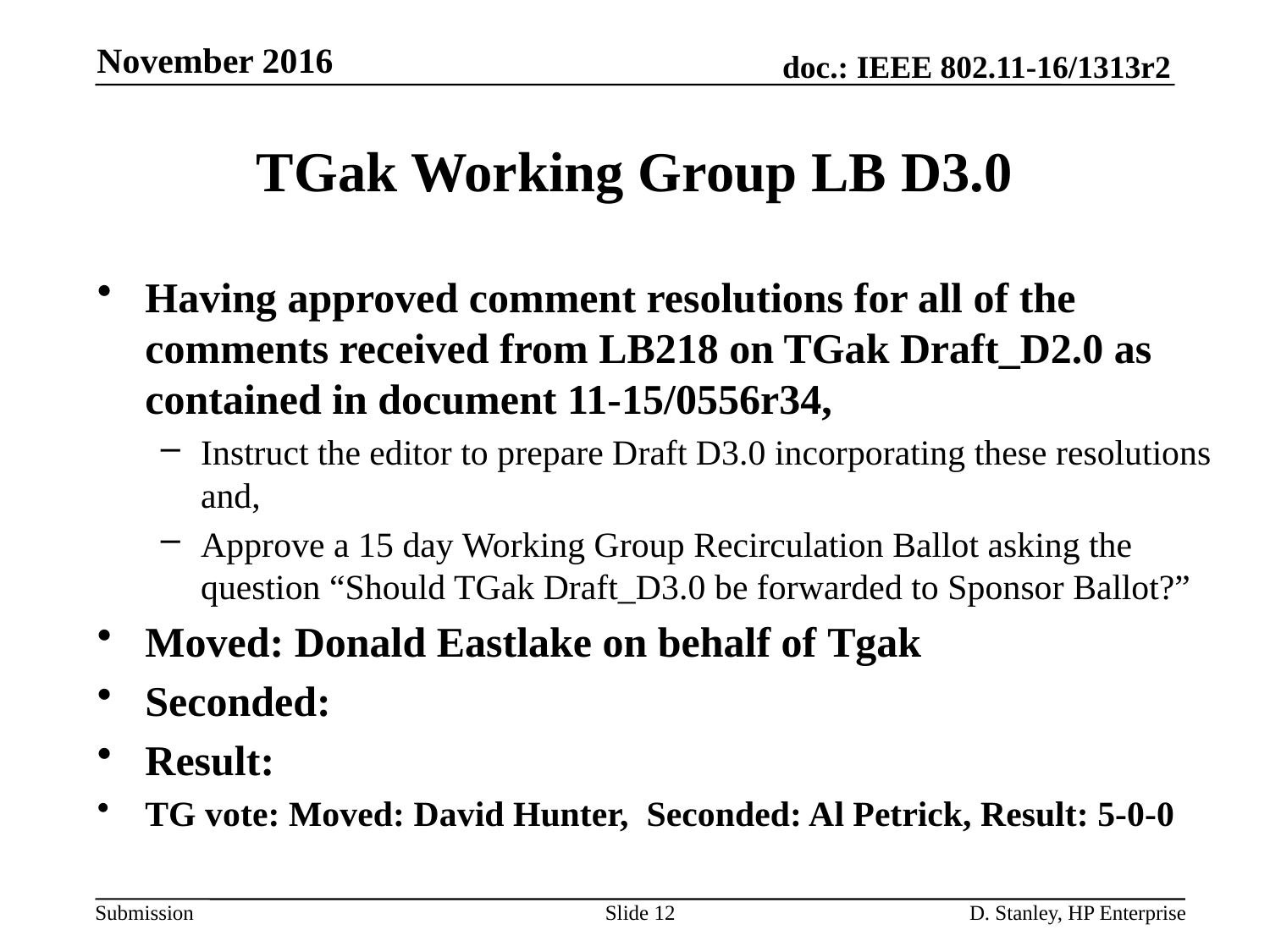

November 2016
# TGak Working Group LB D3.0
Having approved comment resolutions for all of the comments received from LB218 on TGak Draft_D2.0 as contained in document 11-15/0556r34,
Instruct the editor to prepare Draft D3.0 incorporating these resolutions and,
Approve a 15 day Working Group Recirculation Ballot asking the question “Should TGak Draft_D3.0 be forwarded to Sponsor Ballot?”
Moved: Donald Eastlake on behalf of Tgak
Seconded:
Result:
TG vote: Moved: David Hunter,  Seconded: Al Petrick, Result: 5-0-0

Slide 12
D. Stanley, HP Enterprise